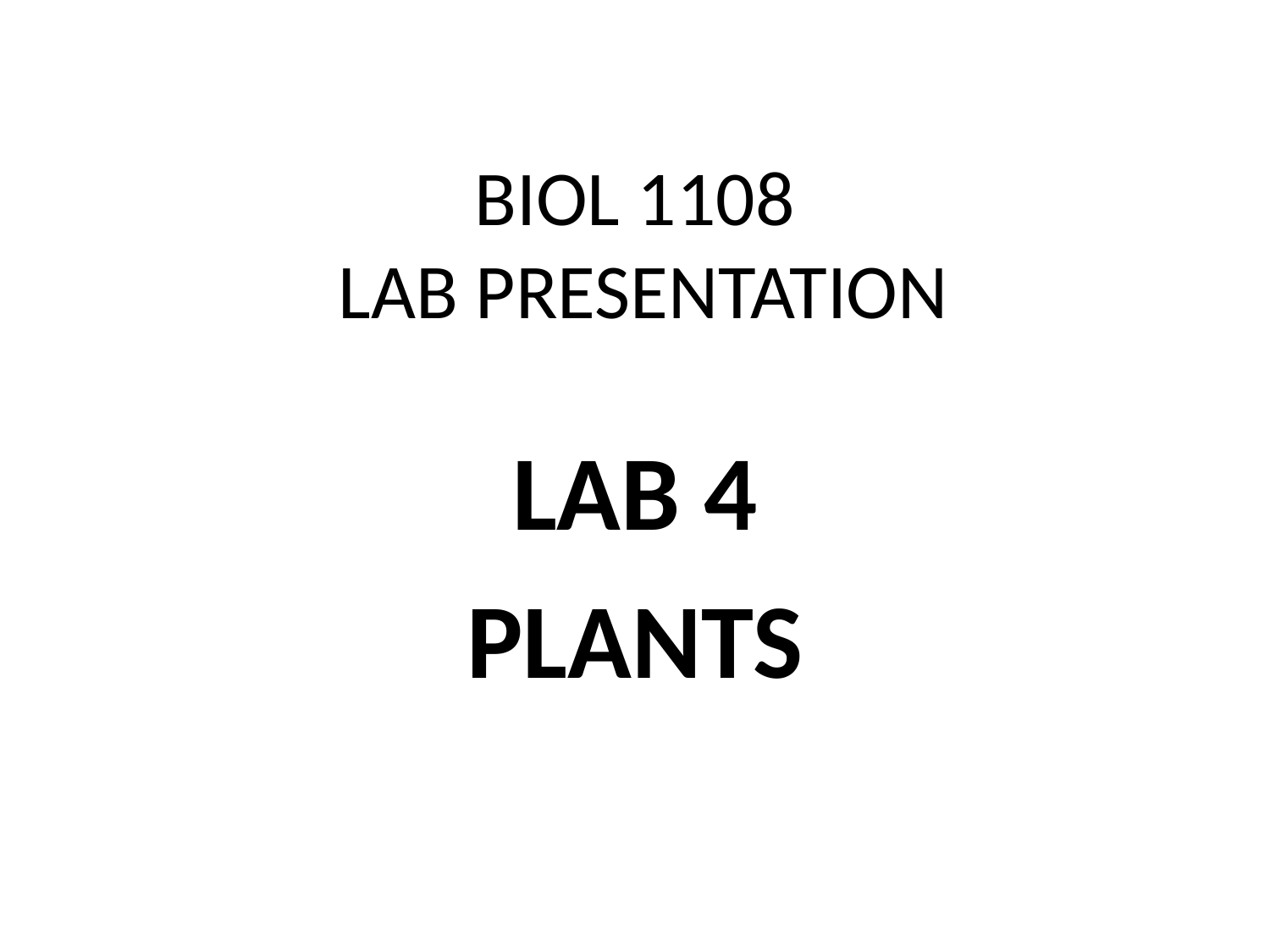

# BIOL 1108 LAB PRESENTATION
LAB 4
PLANTS